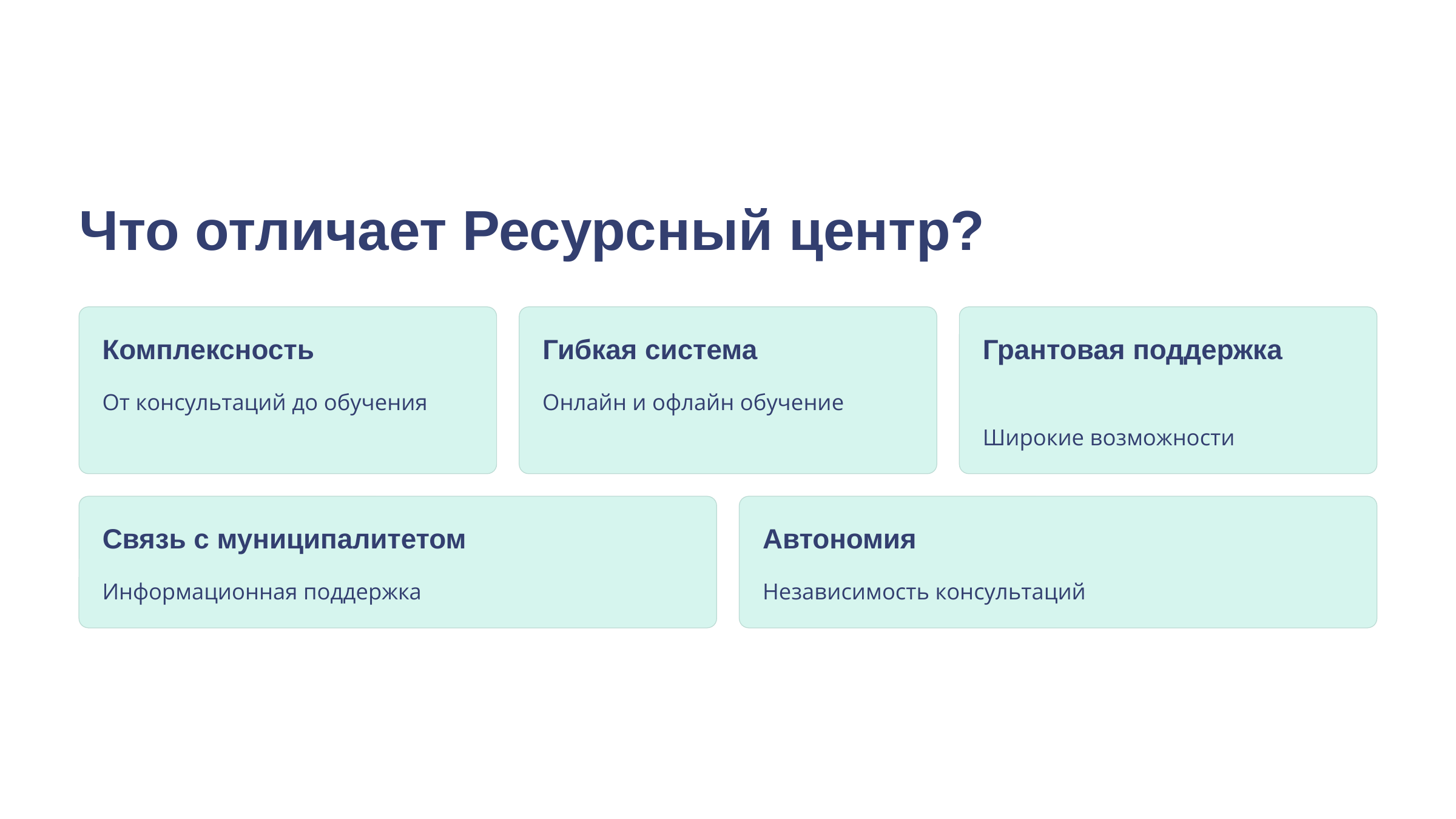

Что отличает Ресурсный центр?

Комплексность
Гибкая система
Грантовая поддержка
От консультаций до обучения
Онлайн и офлайн обучение
Широкие возможности

Связь с муниципалитетом
Автономия
Информационная поддержка
Независимость консультаций